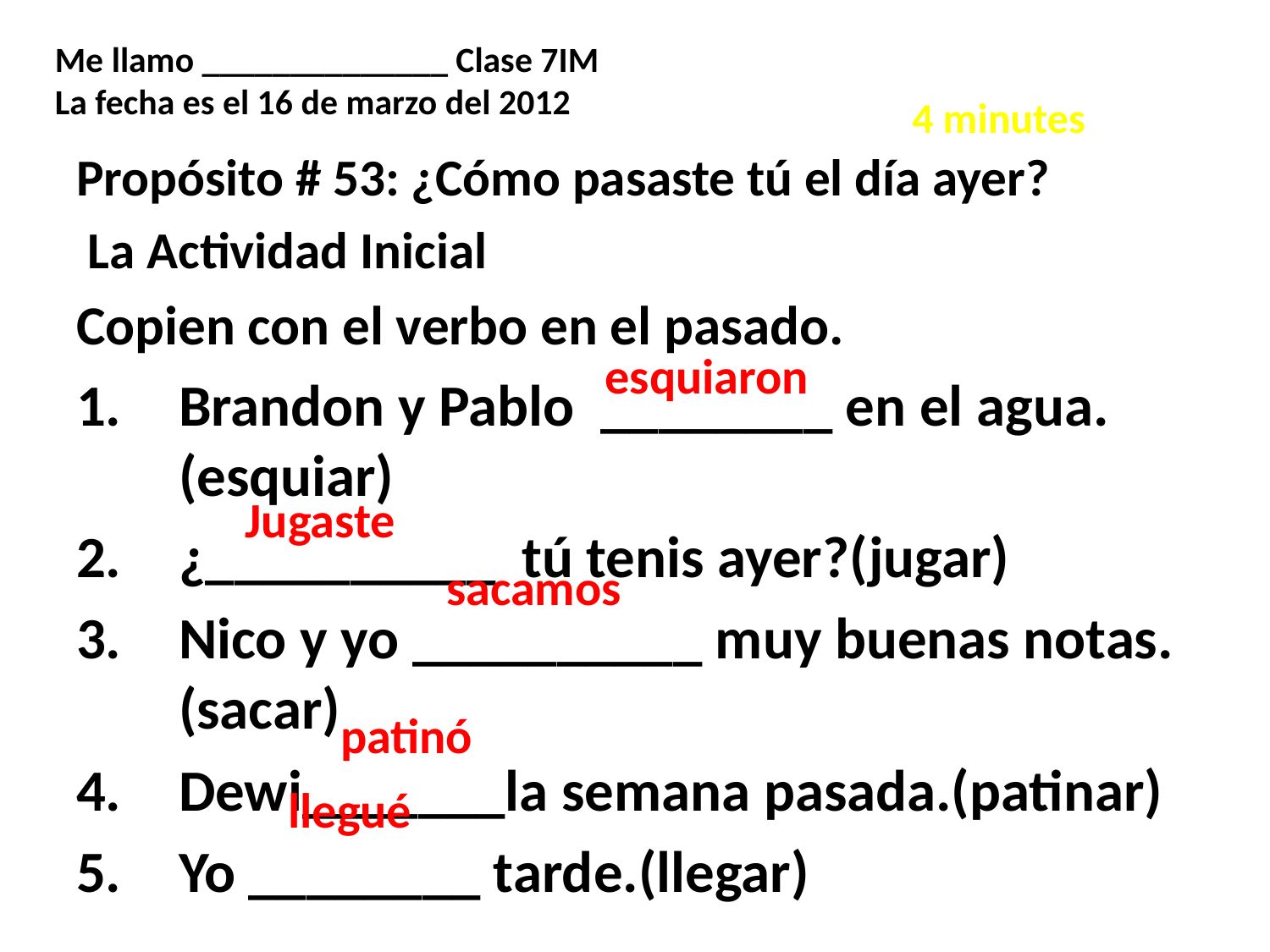

Me llamo ______________ Clase 7IM
La fecha es el 16 de marzo del 2012
4 minutes
Propósito # 53: ¿Cómo pasaste tú el día ayer?
 La Actividad Inicial
Copien con el verbo en el pasado.
Brandon y Pablo  ________ en el agua. (esquiar)
¿__________  tú tenis ayer?(jugar)
Nico y yo __________ muy buenas notas. (sacar)
Dewi_______la semana pasada.(patinar)
Yo ________ tarde.(llegar)

esquiaron

Jugaste
sacamos
patinó
 llegué